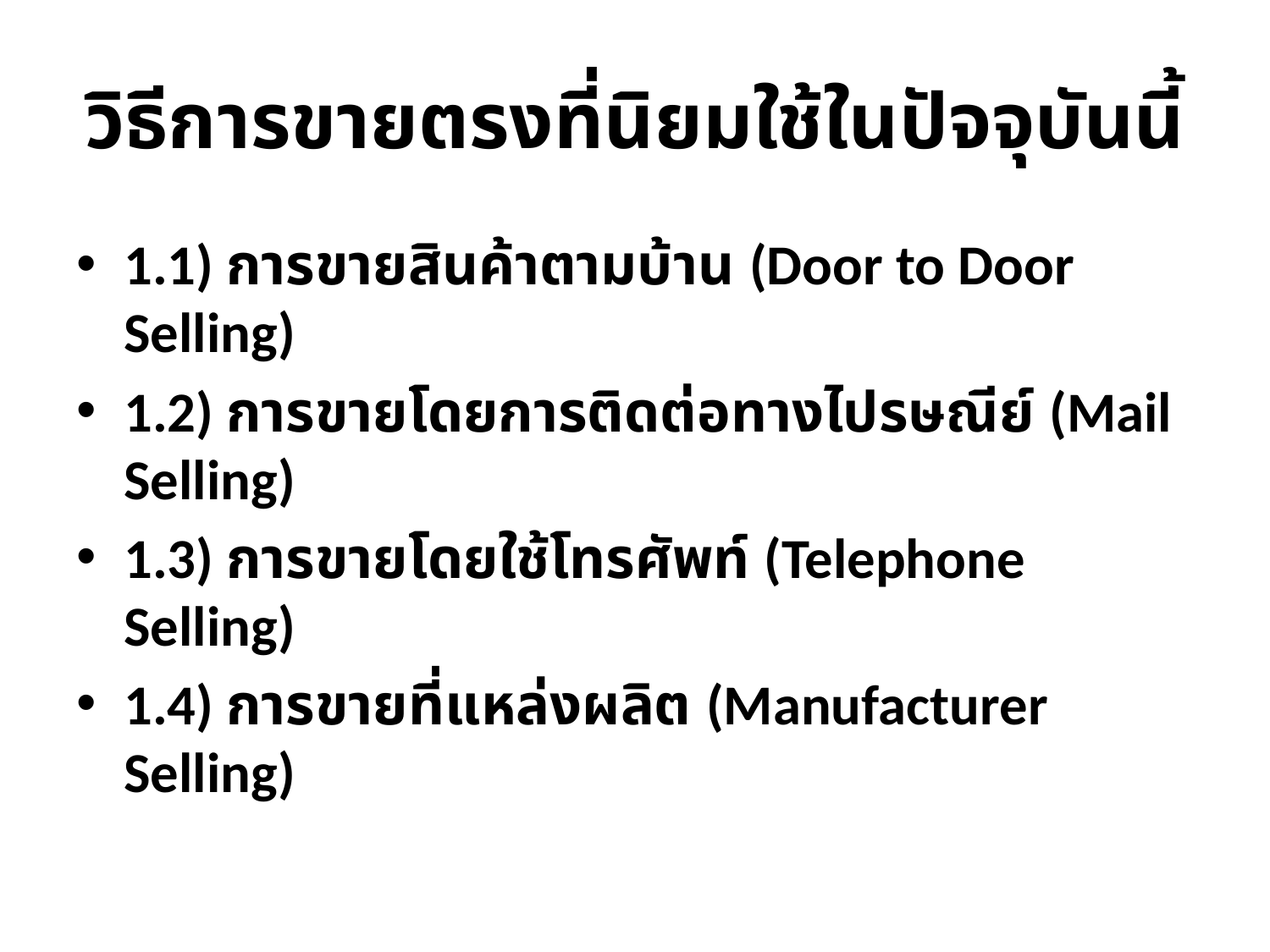

# วิธีการขายตรงที่นิยมใช้ในปัจจุบันนี้
1.1) การขายสินค้าตามบ้าน (Door to Door Selling)
1.2) การขายโดยการติดต่อทางไปรษณีย์ (Mail Selling)
1.3) การขายโดยใช้โทรศัพท์ (Telephone Selling)
1.4) การขายที่แหล่งผลิต (Manufacturer Selling)